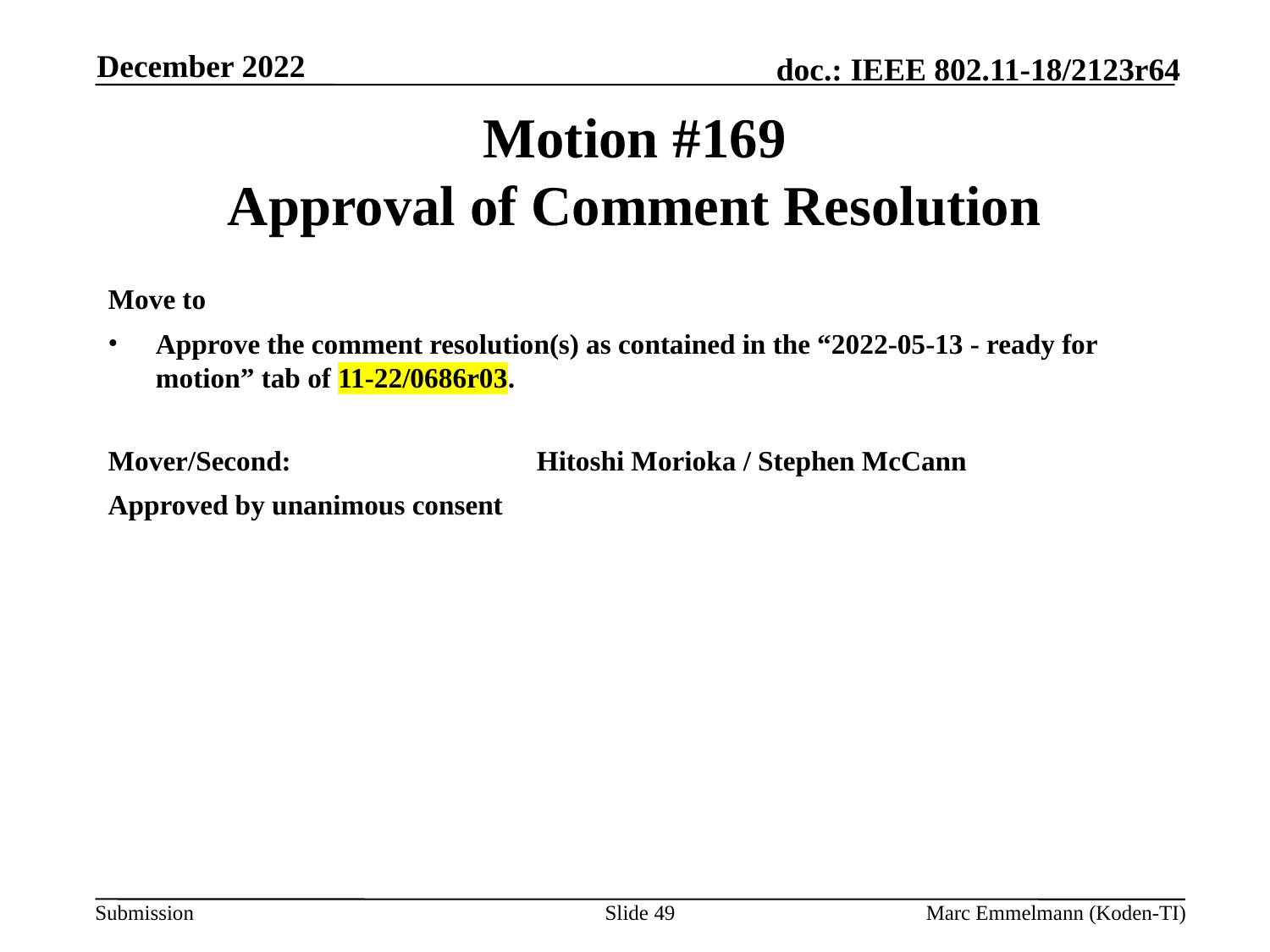

December 2022
# Motion #169 Approval of Comment Resolution
Move to
Approve the comment resolution(s) as contained in the “2022-05-13 - ready for motion” tab of 11-22/0686r03.

Mover/Second:		Hitoshi Morioka / Stephen McCann
Approved by unanimous consent

Slide 49
Marc Emmelmann (Koden-TI)